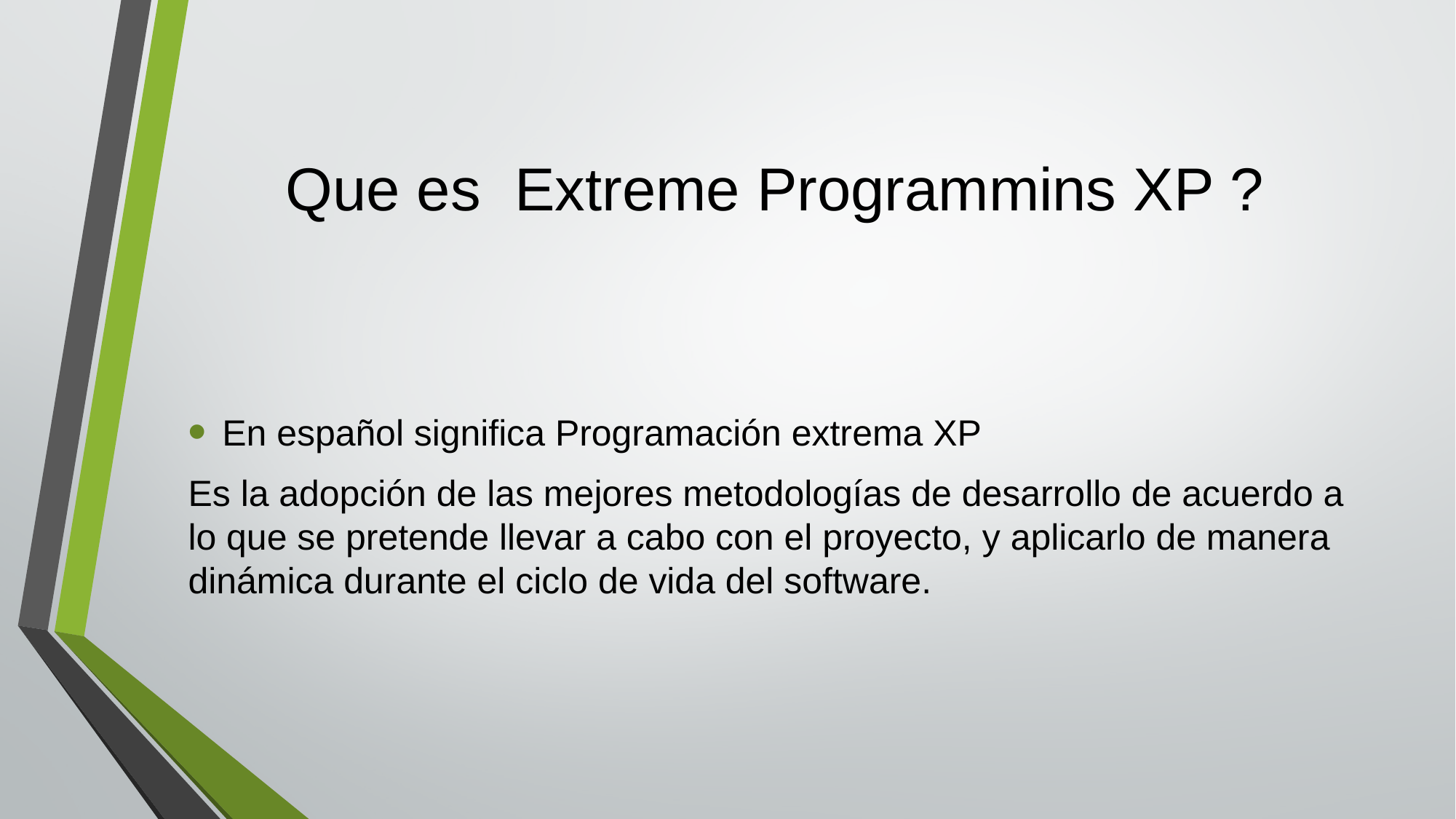

# Que es  Extreme Programmins XP ?
En español significa Programación extrema XP
Es la adopción de las mejores metodologías de desarrollo de acuerdo a lo que se pretende llevar a cabo con el proyecto, y aplicarlo de manera dinámica durante el ciclo de vida del software.